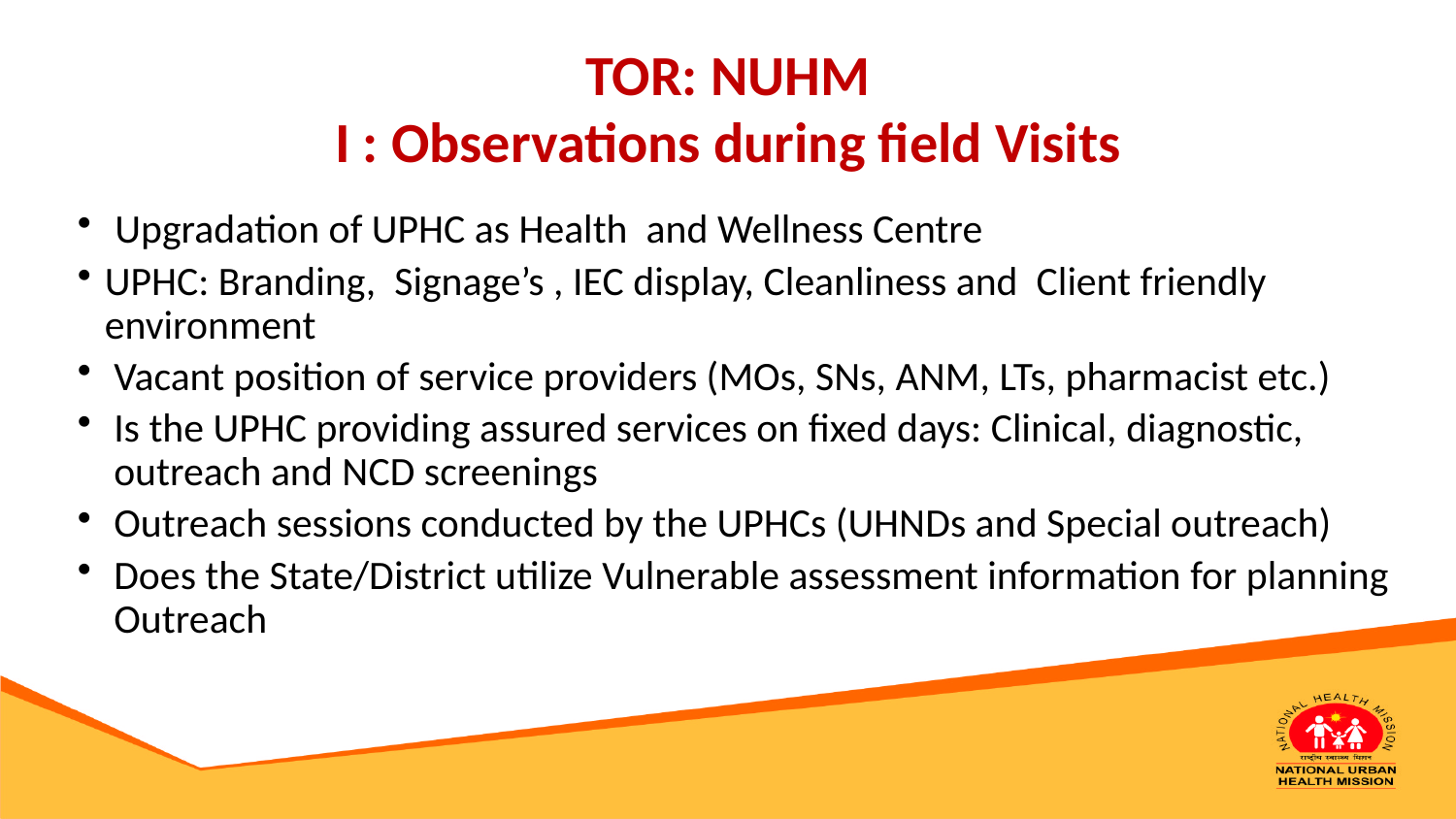

# TOR: NUHM I : Observations during field Visits

 Upgradation of UPHC as Health  and Wellness Centre
UPHC: Branding,  Signage’s , IEC display, Cleanliness and  Client friendly environment
Vacant position of service providers (MOs, SNs, ANM, LTs, pharmacist etc.)
Is the UPHC providing assured services on fixed days: Clinical, diagnostic, outreach and NCD screenings
Outreach sessions conducted by the UPHCs (UHNDs and Special outreach)
Does the State/District utilize Vulnerable assessment information for planning Outreach